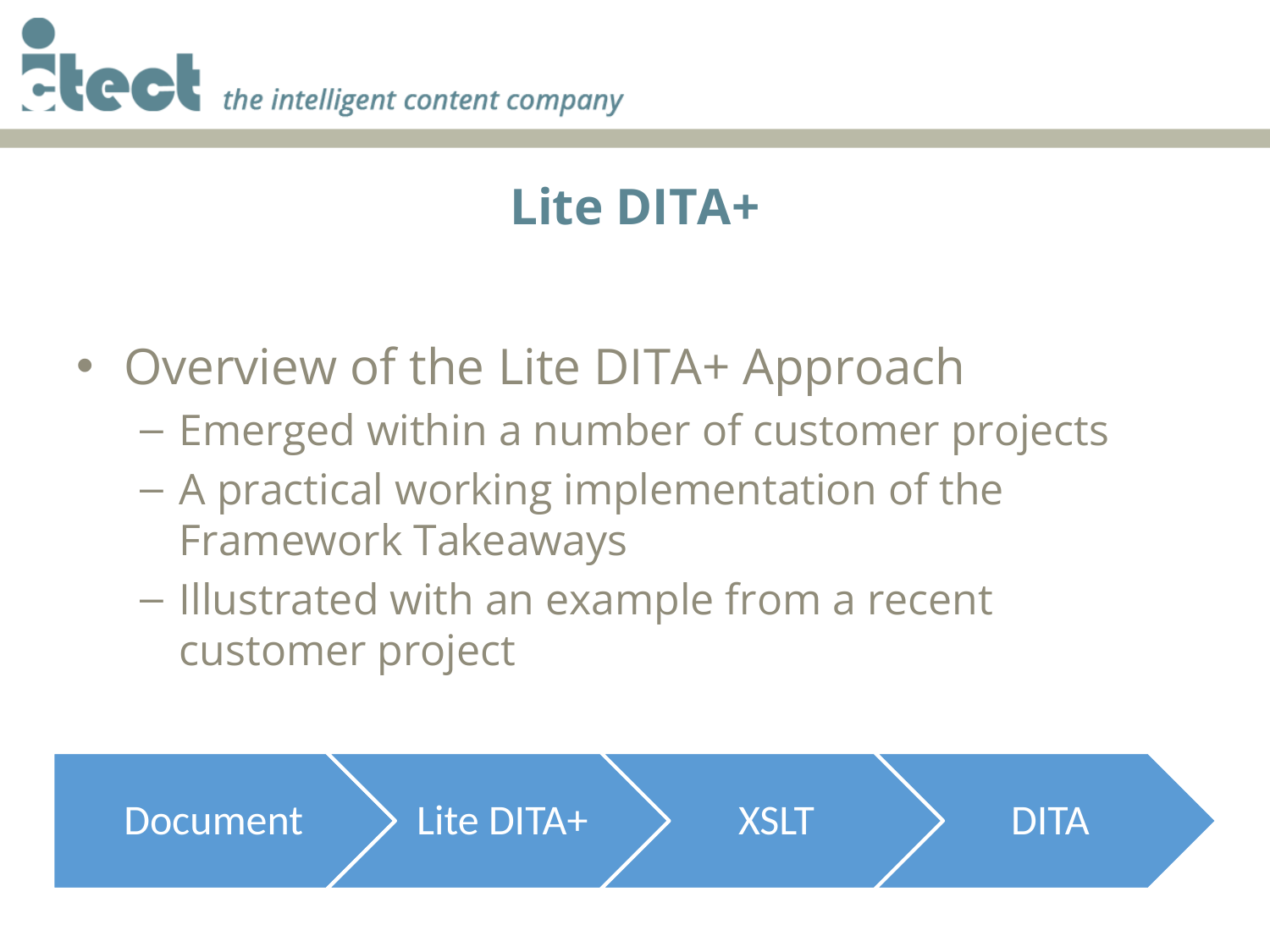

# Lite DITA+
Overview of the Lite DITA+ Approach
Emerged within a number of customer projects
A practical working implementation of the Framework Takeaways
Illustrated with an example from a recent
customer project
Document
Lite DITA+
XSLT
DITA